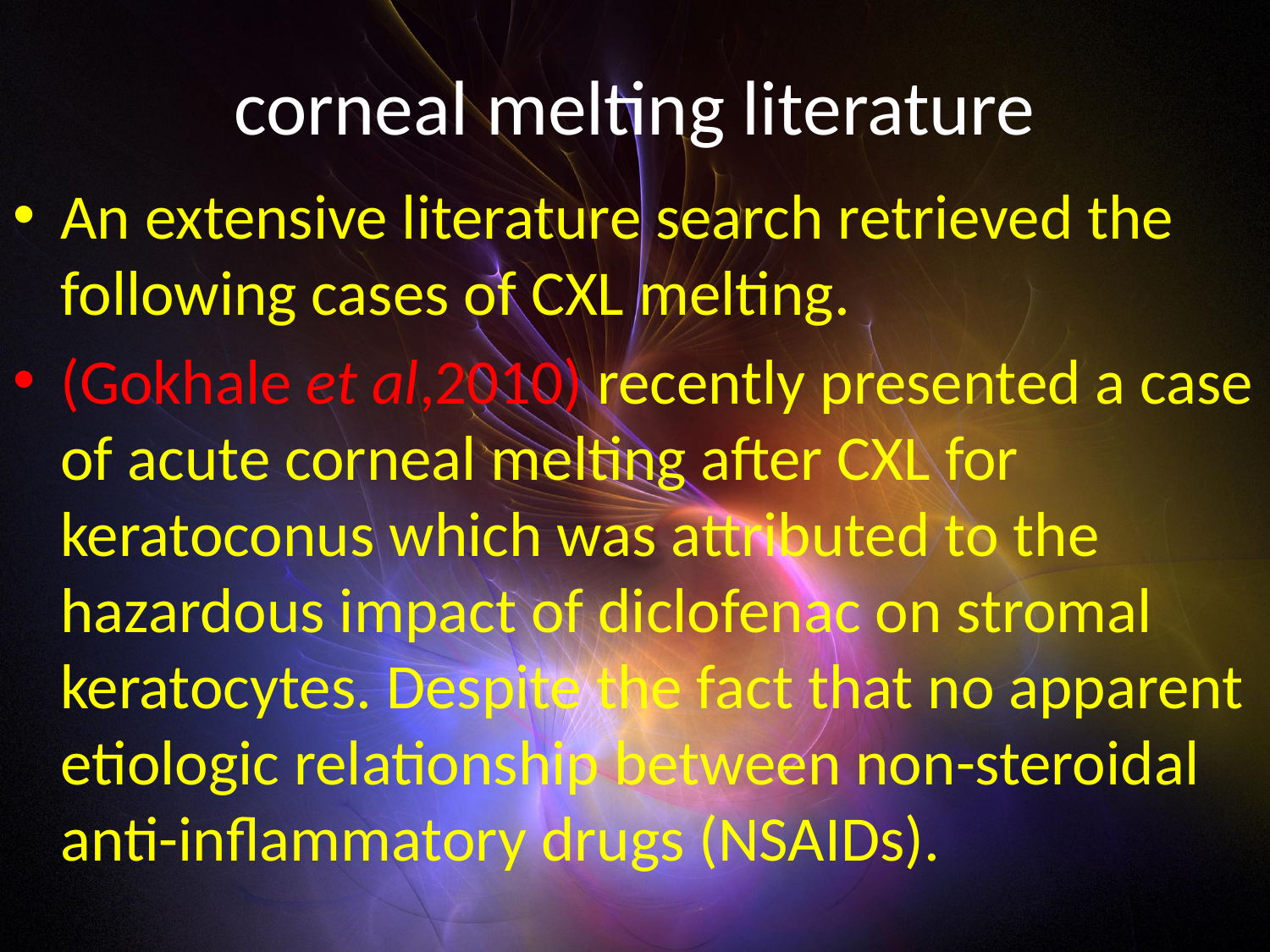

# corneal melting literature
An extensive literature search retrieved the following cases of CXL melting.
(Gokhale et al,2010) recently presented a case of acute corneal melting after CXL for keratoconus which was attributed to the hazardous impact of diclofenac on stromal keratocytes. Despite the fact that no apparent etiologic relationship between non-steroidal anti-inflammatory drugs (NSAIDs).